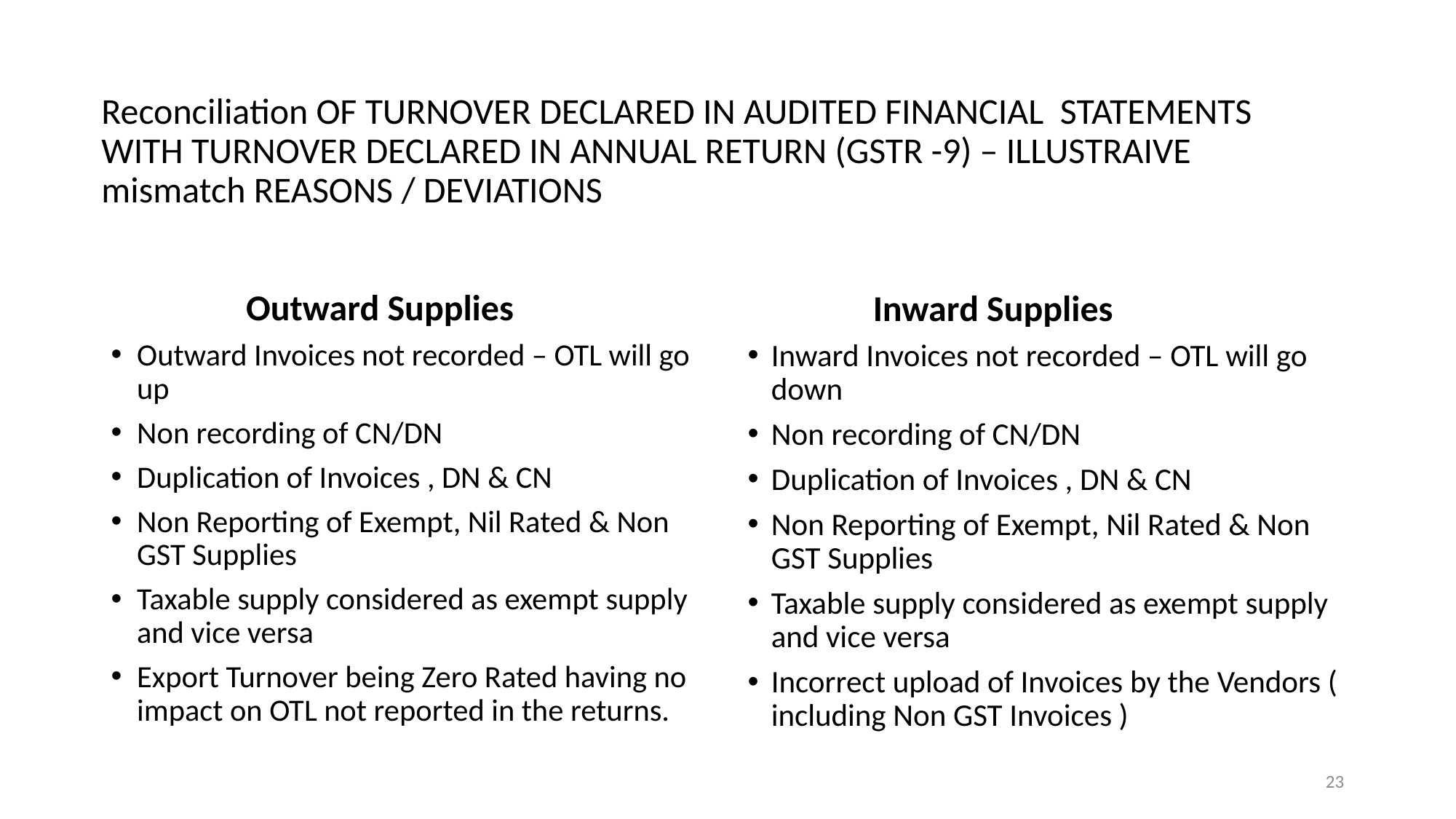

# Reconciliation OF TURNOVER DECLARED IN AUDITED FINANCIAL  STATEMENTS WITH TURNOVER DECLARED IN ANNUAL RETURN (GSTR -9) – ILLUSTRAIVE mismatch REASONS / DEVIATIONS
Outward Supplies
Inward Supplies
Outward Invoices not recorded – OTL will go up
Non recording of CN/DN
Duplication of Invoices , DN & CN
Non Reporting of Exempt, Nil Rated & Non GST Supplies
Taxable supply considered as exempt supply and vice versa
Export Turnover being Zero Rated having no impact on OTL not reported in the returns.
Inward Invoices not recorded – OTL will go down
Non recording of CN/DN
Duplication of Invoices , DN & CN
Non Reporting of Exempt, Nil Rated & Non GST Supplies
Taxable supply considered as exempt supply and vice versa
Incorrect upload of Invoices by the Vendors ( including Non GST Invoices )
23